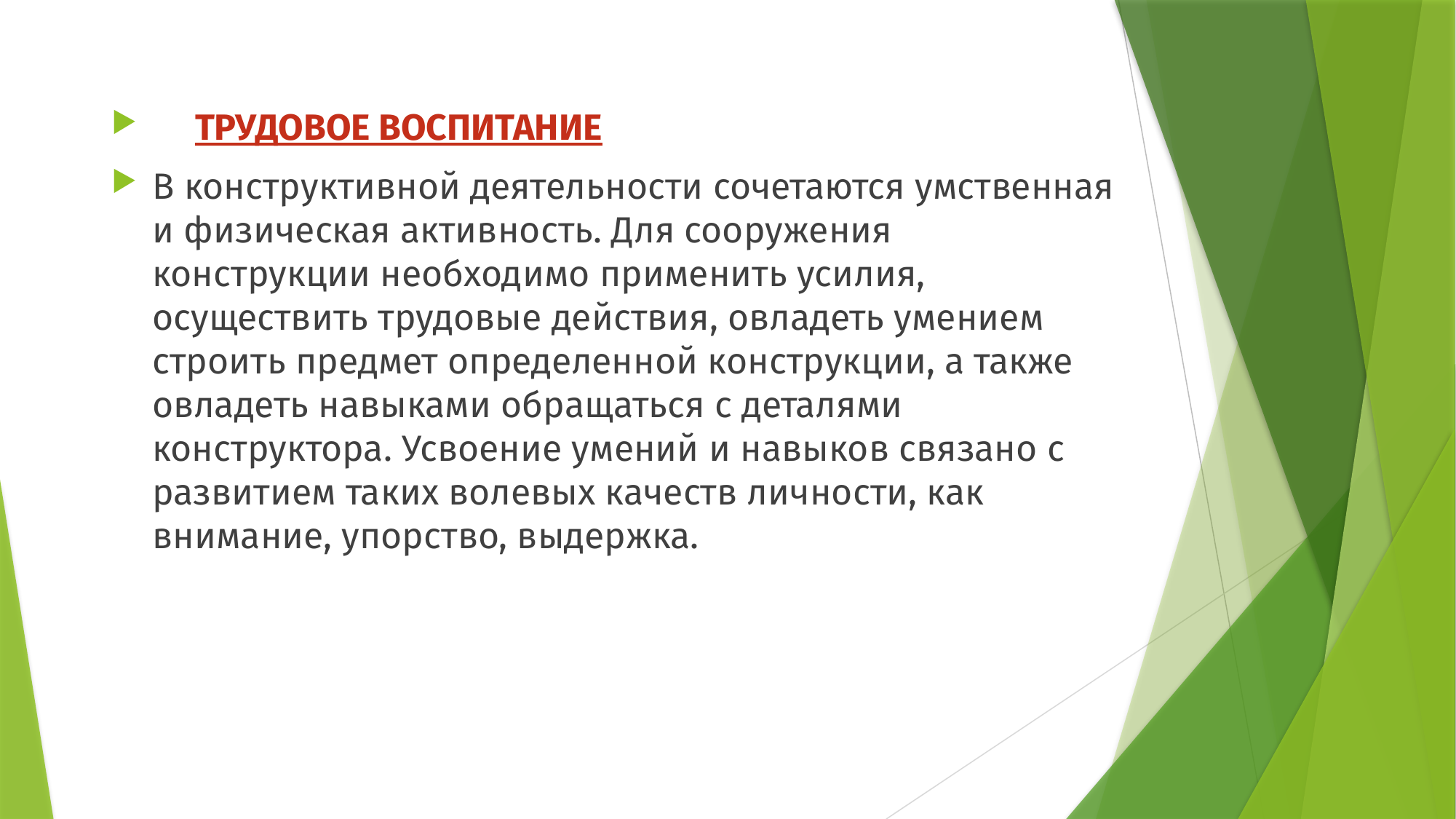

ТРУДОВОЕ ВОСПИТАНИЕ
В конструктивной деятельности сочетаются умственная и физическая активность. Для сооружения конструкции необходимо применить усилия, осуществить трудовые действия, овладеть умением строить предмет определенной конструкции, а также овладеть навыками обращаться с деталями конструктора. Усвоение умений и навыков связано с развитием таких волевых качеств личности, как внимание, упорство, выдержка.